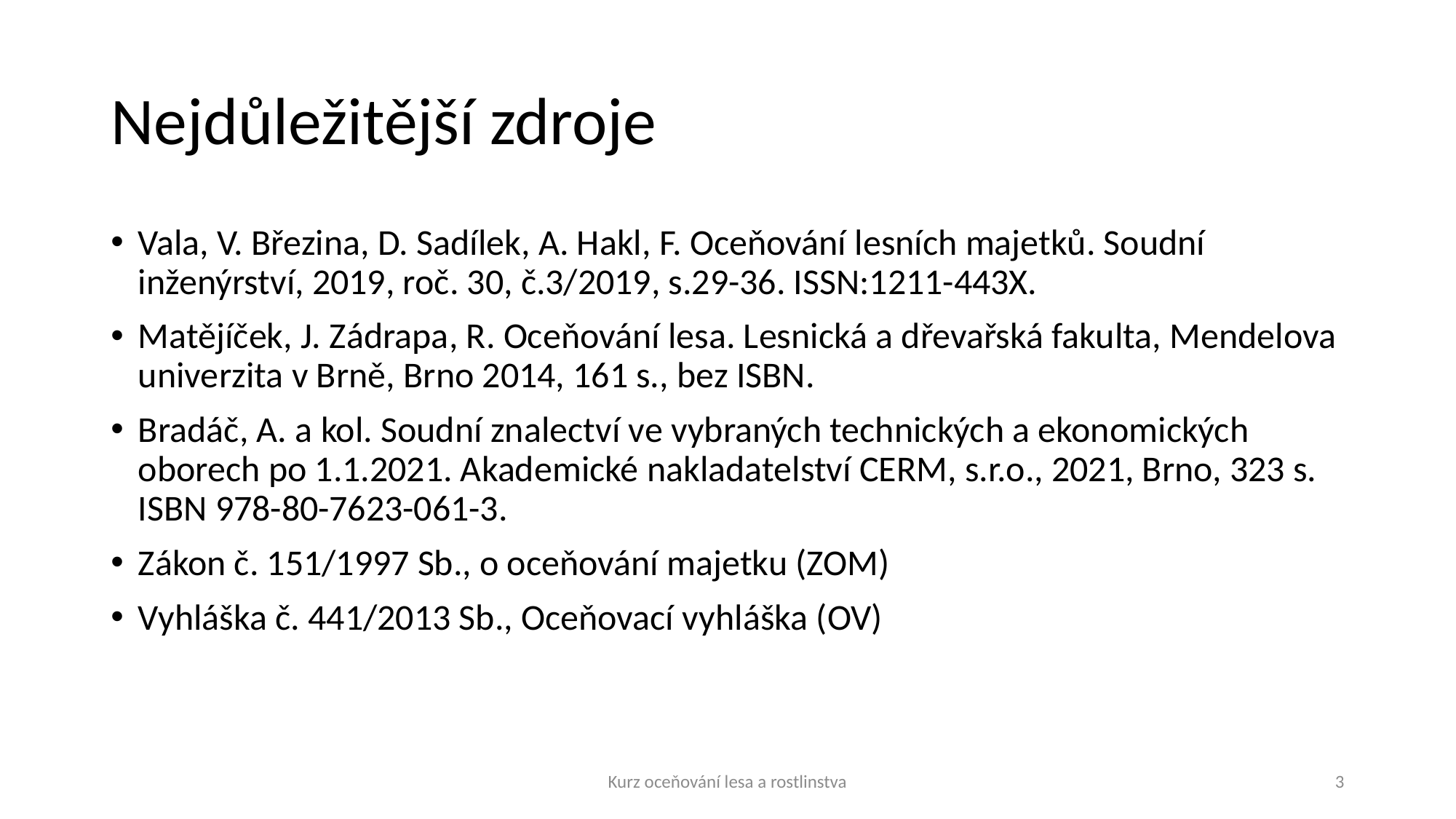

# Nejdůležitější zdroje
Vala, V. Březina, D. Sadílek, A. Hakl, F. Oceňování lesních majetků. Soudní inženýrství, 2019, roč. 30, č.3/2019, s.29-36. ISSN:1211-443X.
Matějíček, J. Zádrapa, R. Oceňování lesa. Lesnická a dřevařská fakulta, Mendelova univerzita v Brně, Brno 2014, 161 s., bez ISBN.
Bradáč, A. a kol. Soudní znalectví ve vybraných technických a ekonomických oborech po 1.1.2021. Akademické nakladatelství CERM, s.r.o., 2021, Brno, 323 s. ISBN 978-80-7623-061-3.
Zákon č. 151/1997 Sb., o oceňování majetku (ZOM)
Vyhláška č. 441/2013 Sb., Oceňovací vyhláška (OV)

Kurz oceňování lesa a rostlinstva
3